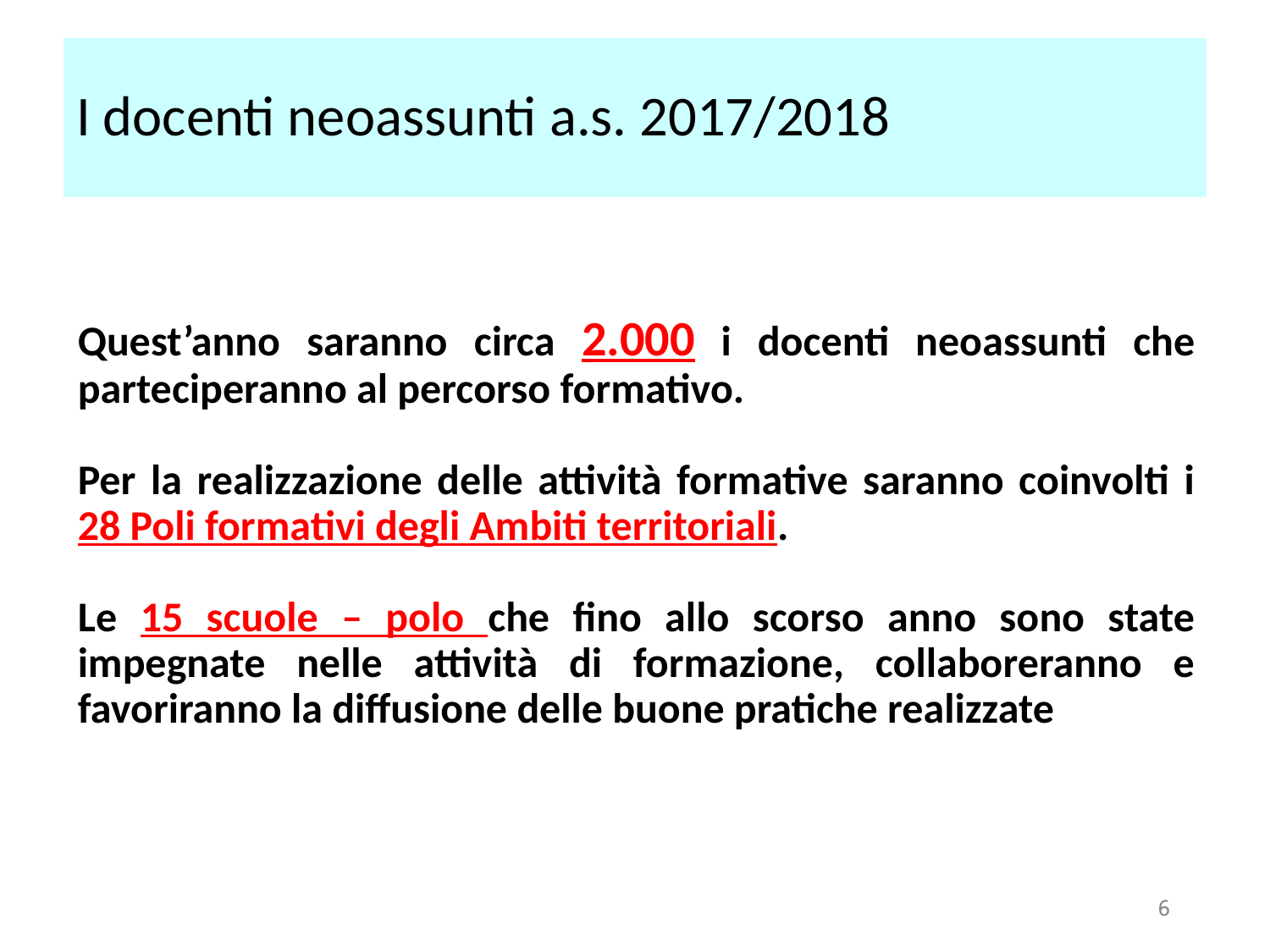

# I docenti neoassunti a.s. 2017/2018

Quest’anno saranno circa 2.000 i docenti neoassunti che parteciperanno al percorso formativo.

Per la realizzazione delle attività formative saranno coinvolti i 28 Poli formativi degli Ambiti territoriali.

Le 15 scuole – polo che fino allo scorso anno sono state impegnate nelle attività di formazione, collaboreranno e favoriranno la diffusione delle buone pratiche realizzate

6